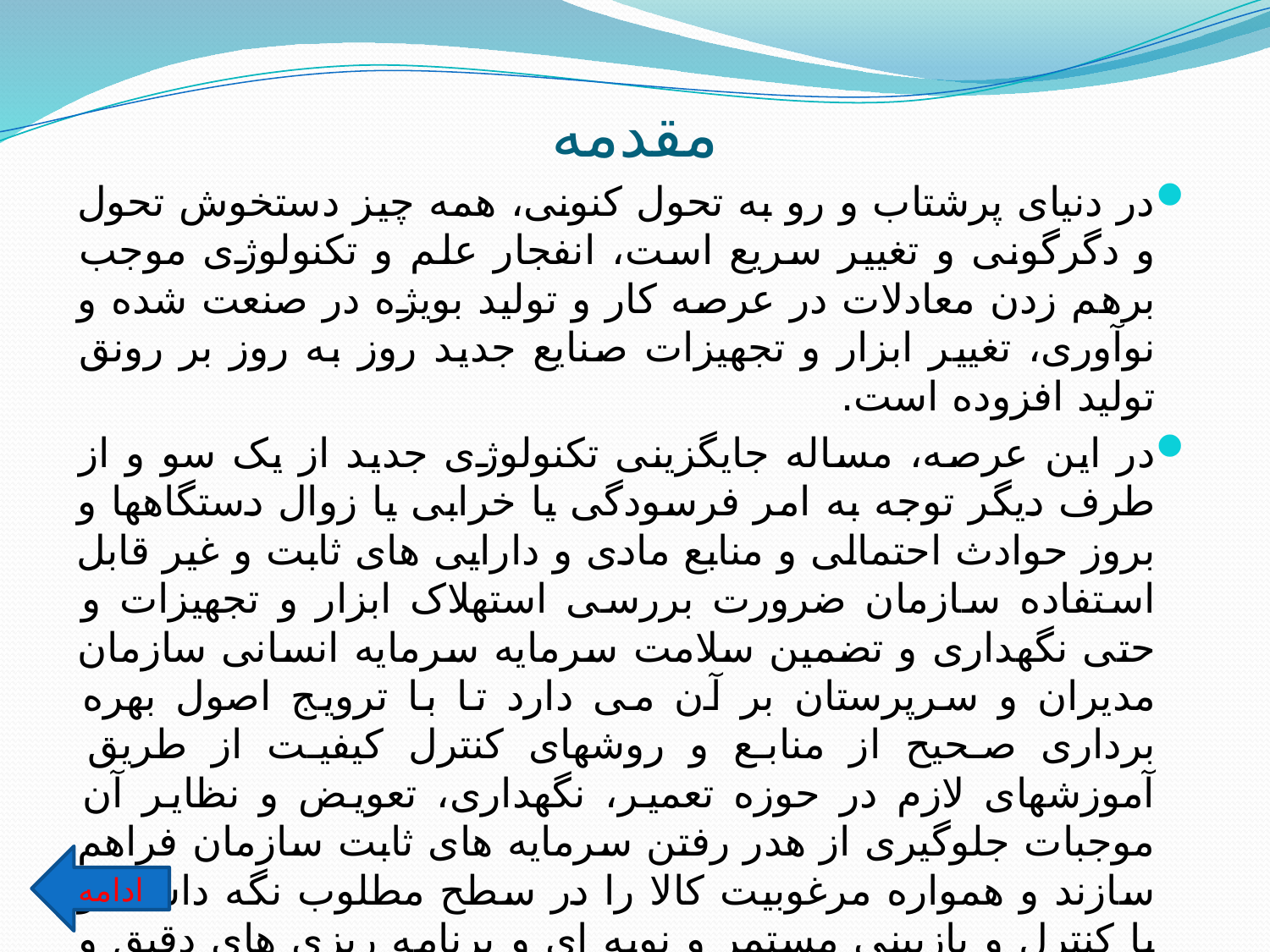

# مقدمه
در دنیای پرشتاب و رو به تحول کنونی، همه چیز دستخوش تحول و دگرگونی و تغییر سریع است، انفجار علم و تکنولوژی موجب برهم زدن معادلات در عرصه کار و تولید بویژه در صنعت شده و نوآوری، تغییر ابزار و تجهیزات صنایع جدید روز به روز بر رونق تولید افزوده است.
در این عرصه، مساله جایگزینی تکنولوژی جدید از یک سو و از طرف دیگر توجه به امر فرسودگی یا خرابی یا زوال دستگاهها و بروز حوادث احتمالی و منابع مادی و دارایی های ثابت و غیر قابل استفاده سازمان ضرورت بررسی استهلاک ابزار و تجهیزات و حتی نگهداری و تضمین سلامت سرمایه سرمایه انسانی سازمان مدیران و سرپرستان بر آن می دارد تا با ترویج اصول بهره برداری صحیح از منابع و روشهای کنترل کیفیت از طریق آموزشهای لازم در حوزه تعمیر، نگهداری، تعویض و نظایر آن موجبات جلوگیری از هدر رفتن سرمایه های ثابت سازمان فراهم سازند و همواره مرغوبیت کالا را در سطح مطلوب نگه داشته و با کنترل و بازبینی مستمر و نوبه ای و برنامه ریزی های دقیق و مداوم به بررسی نقص های احتمالی ماشین آلات و ابزار و تجهیزات پی برده و با برطرف ساختن اشکالات احتمالی و رفع نقایص موجود کیفیت تولید و بهره وری و کارایی دستگاهها را تضمین نمایند.
ادامه